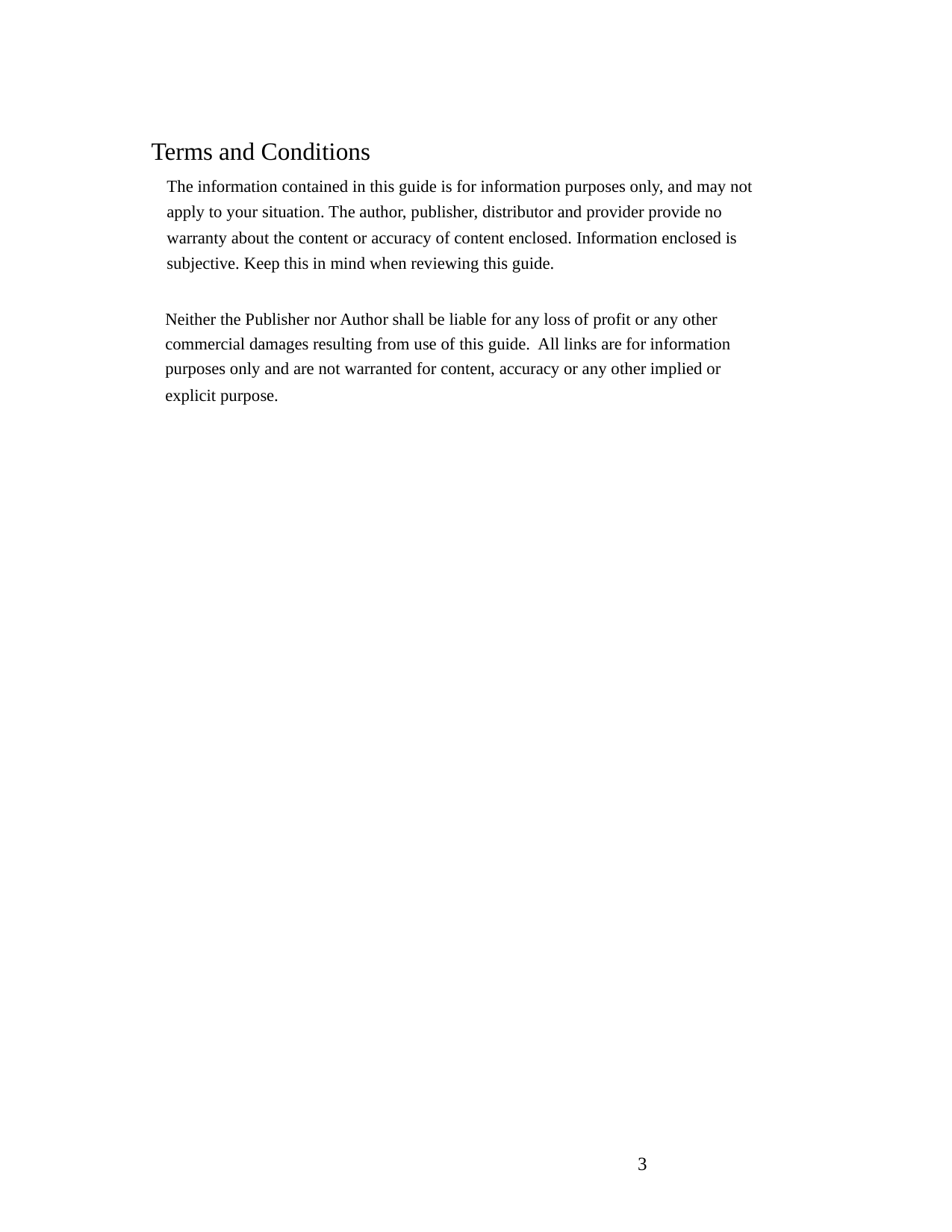

Terms and Conditions
The information contained in this guide is for information purposes only, and may not
apply to your situation. The author, publisher, distributor and provider provide no
warranty about the content or accuracy of content enclosed. Information enclosed is
subjective. Keep this in mind when reviewing this guide.
Neither the Publisher nor Author shall be liable for any loss of profit or any other
commercial damages resulting from use of this guide.  All links are for information
purposes only and are not warranted for content, accuracy or any other implied or
explicit purpose.
3